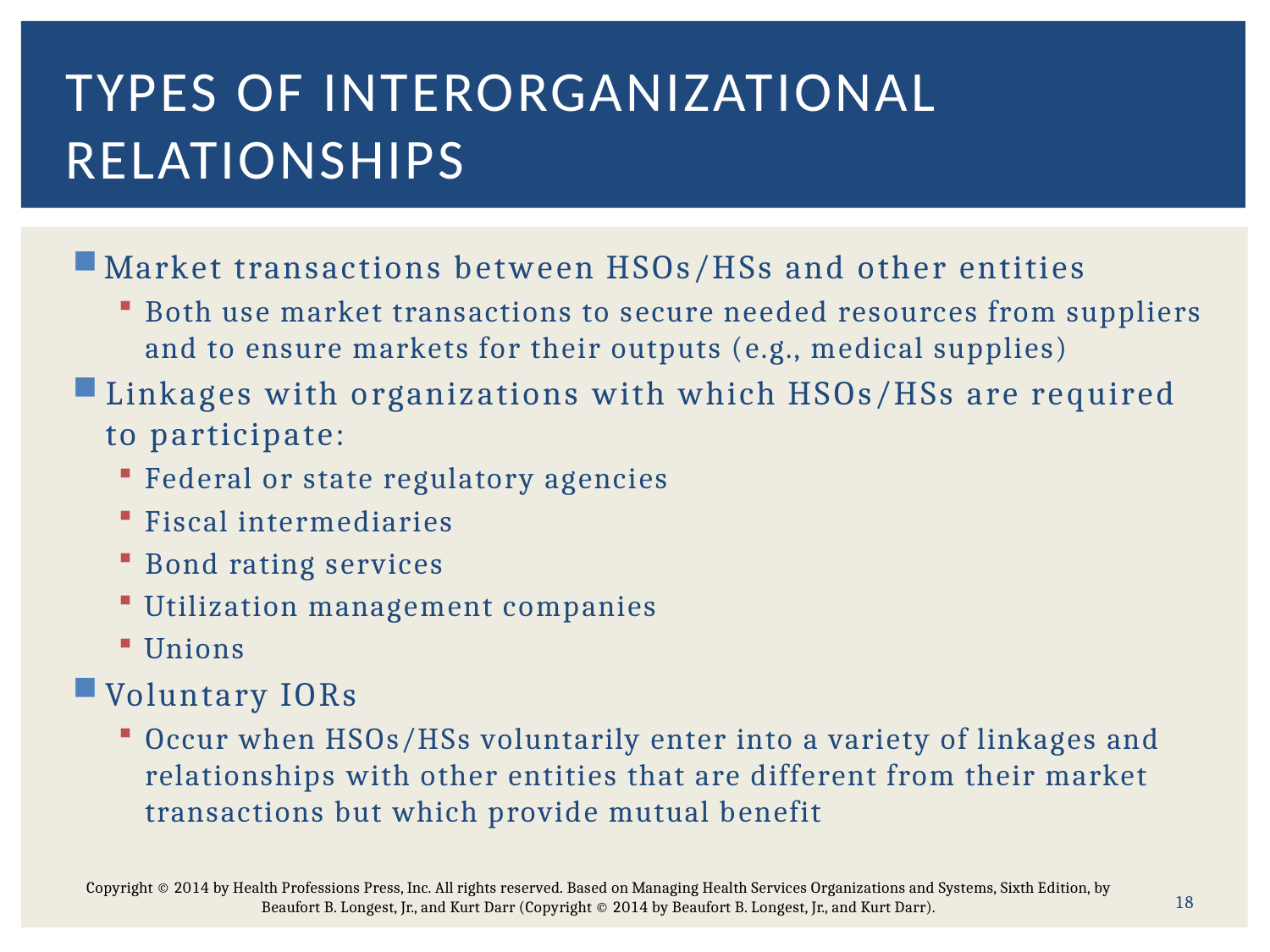

# Types of interorganizational relationships
Market transactions between HSOs/HSs and other entities
Both use market transactions to secure needed resources from suppliers and to ensure markets for their outputs (e.g., medical supplies)
Linkages with organizations with which HSOs/HSs are required to participate:
Federal or state regulatory agencies
Fiscal intermediaries
Bond rating services
Utilization management companies
Unions
Voluntary IORs
Occur when HSOs/HSs voluntarily enter into a variety of linkages and relationships with other entities that are different from their market transactions but which provide mutual benefit
18